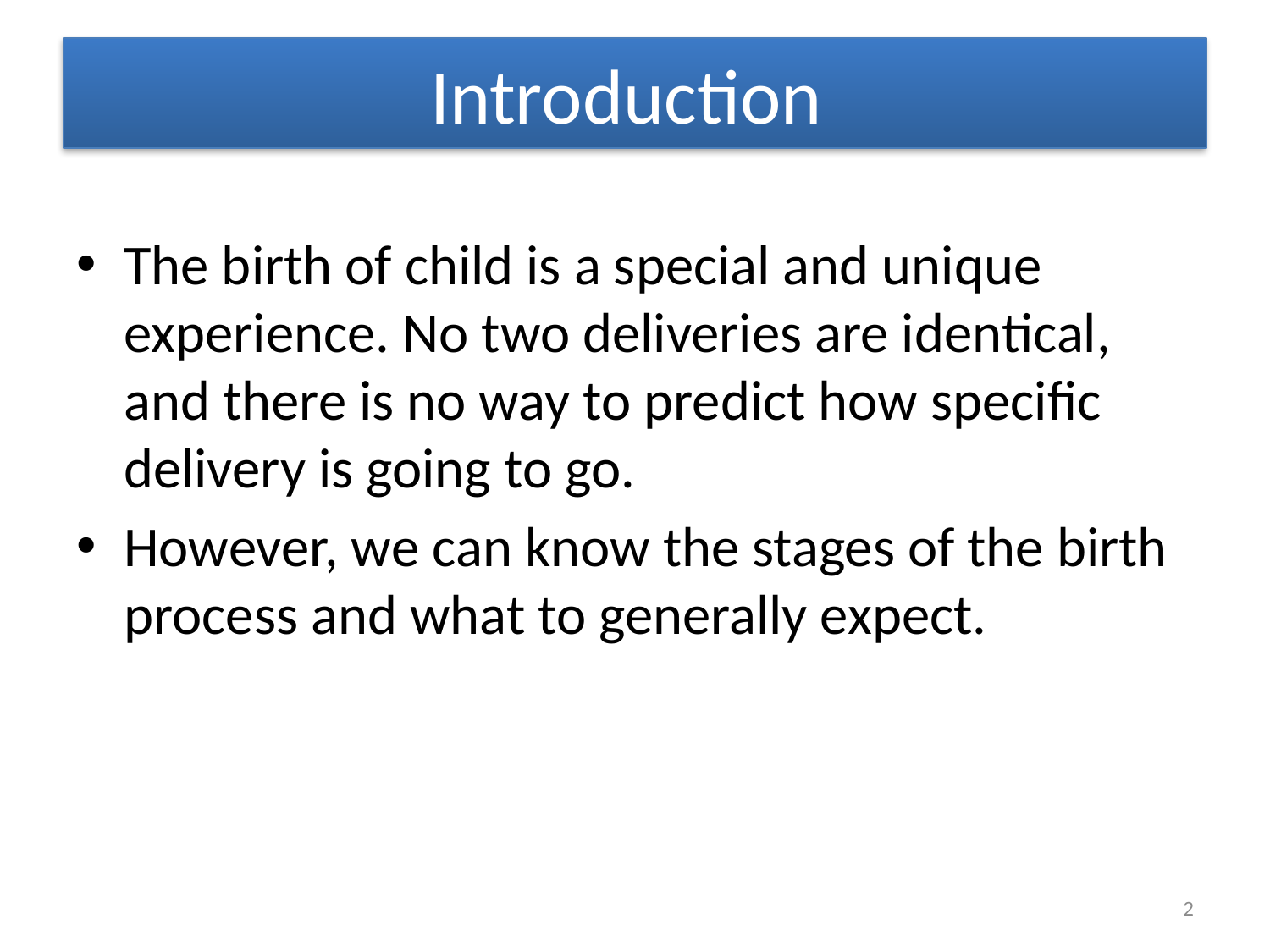

# Introduction
The birth of child is a special and unique experience. No two deliveries are identical, and there is no way to predict how specific delivery is going to go.
However, we can know the stages of the birth process and what to generally expect.
2